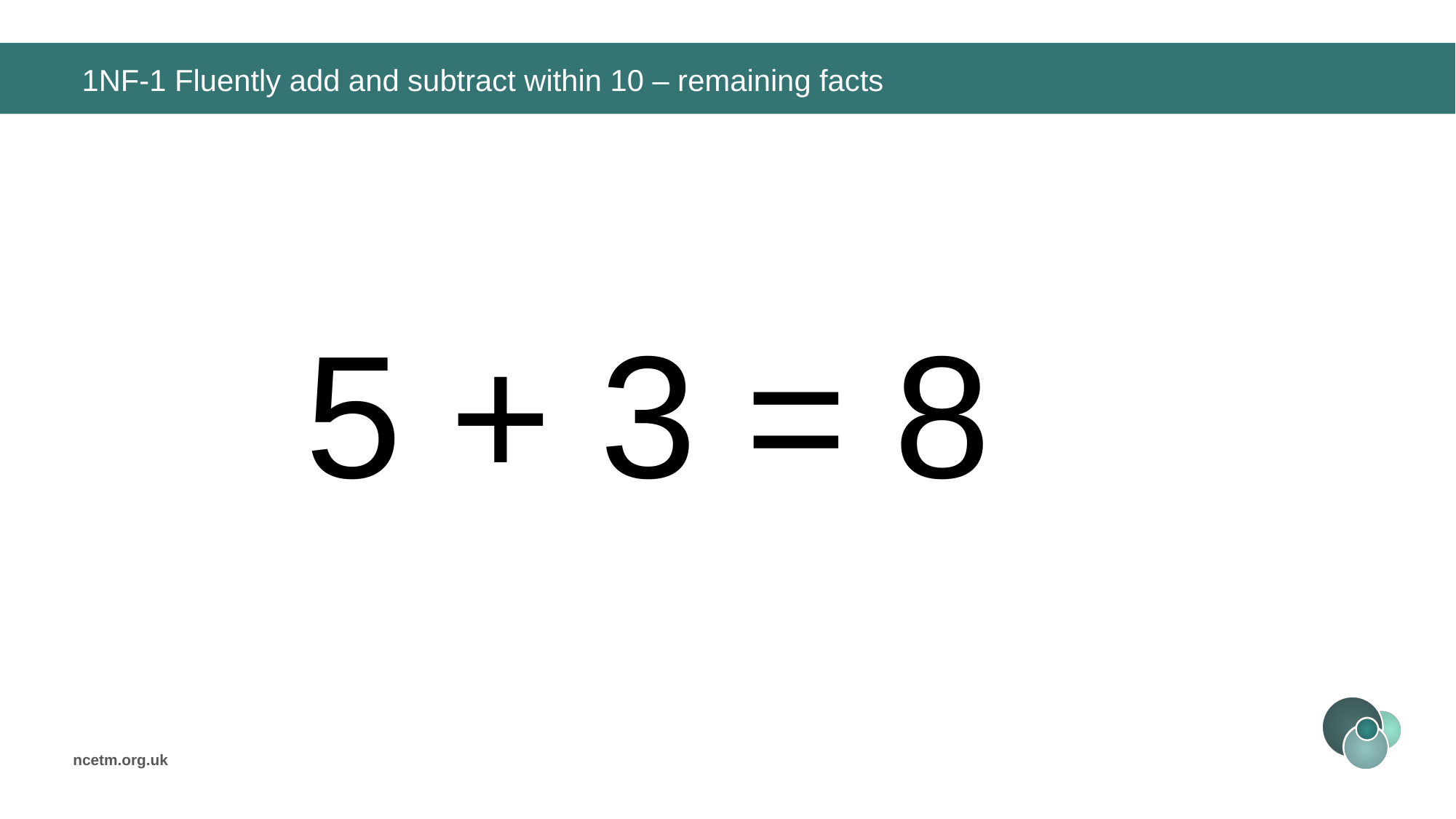

# 1NF-1 Fluently add and subtract within 10 – remaining facts
5 + 3 =
8